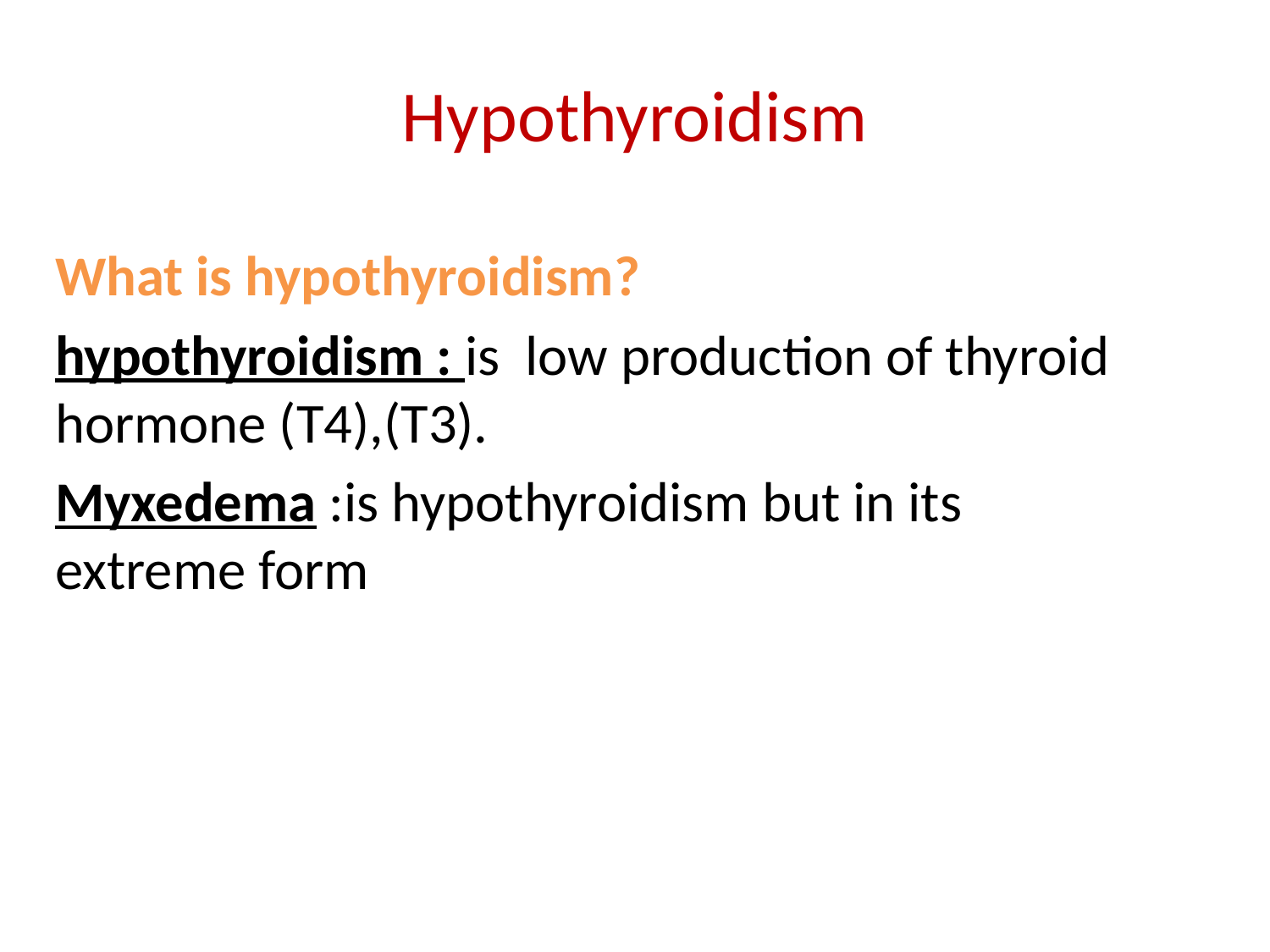

# Hypothyroidism
What is hypothyroidism?
hypothyroidism : is  low production of thyroid hormone (T4),(T3).
Myxedema :is hypothyroidism but in its extreme form